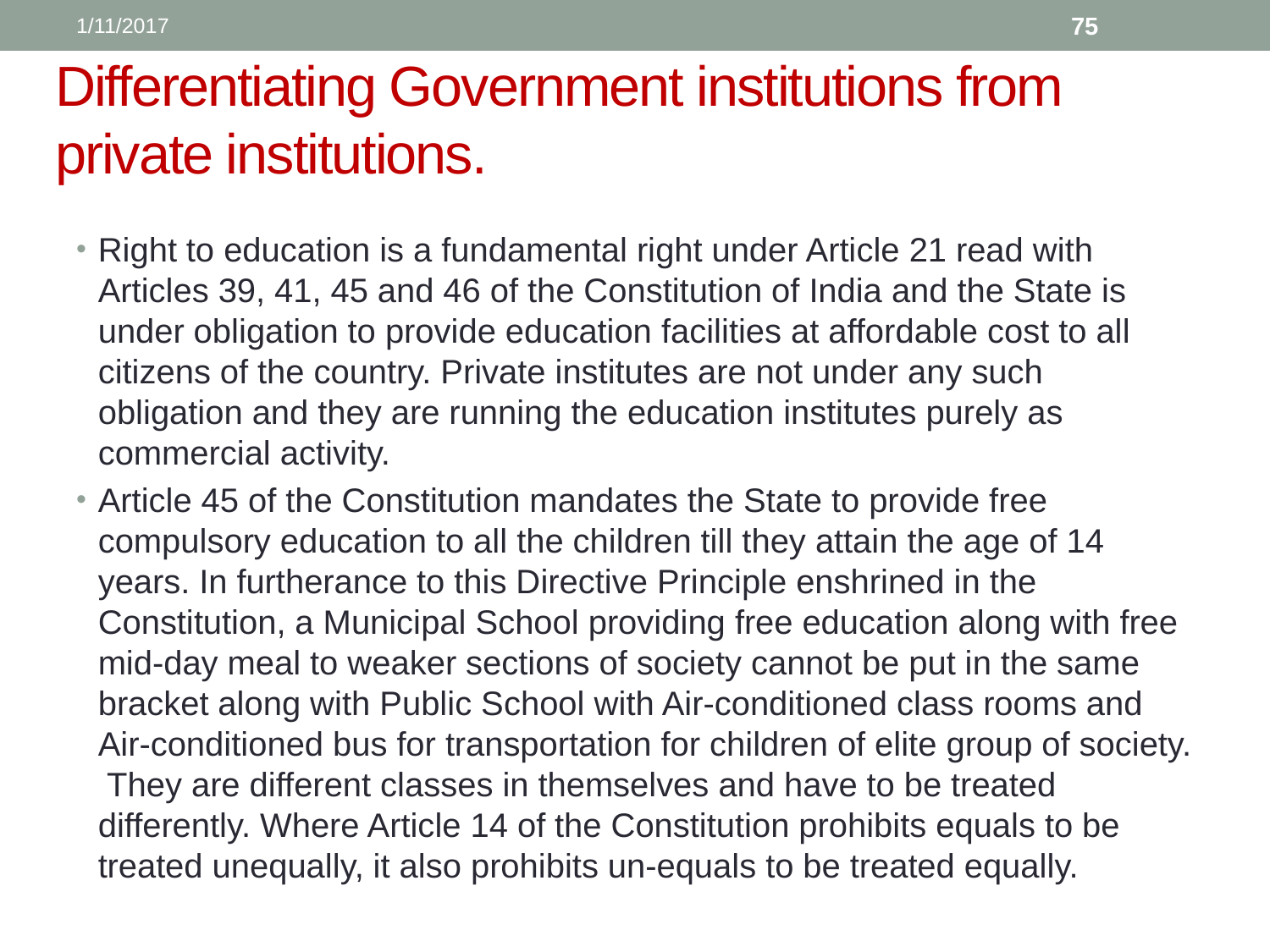

1/11/2017
75
# Differentiating Government institutions from private institutions.
Right to education is a fundamental right under Article 21 read with Articles 39, 41, 45 and 46 of the Constitution of India and the State is under obligation to provide education facilities at affordable cost to all citizens of the country. Private institutes are not under any such obligation and they are running the education institutes purely as commercial activity.
Article 45 of the Constitution mandates the State to provide free compulsory education to all the children till they attain the age of 14 years. In furtherance to this Directive Principle enshrined in the Constitution, a Municipal School providing free education along with free mid-day meal to weaker sections of society cannot be put in the same bracket along with Public School with Air-conditioned class rooms and Air-conditioned bus for transportation for children of elite group of society.  They are different classes in themselves and have to be treated differently. Where Article 14 of the Constitution prohibits equals to be treated unequally, it also prohibits un-equals to be treated equally.